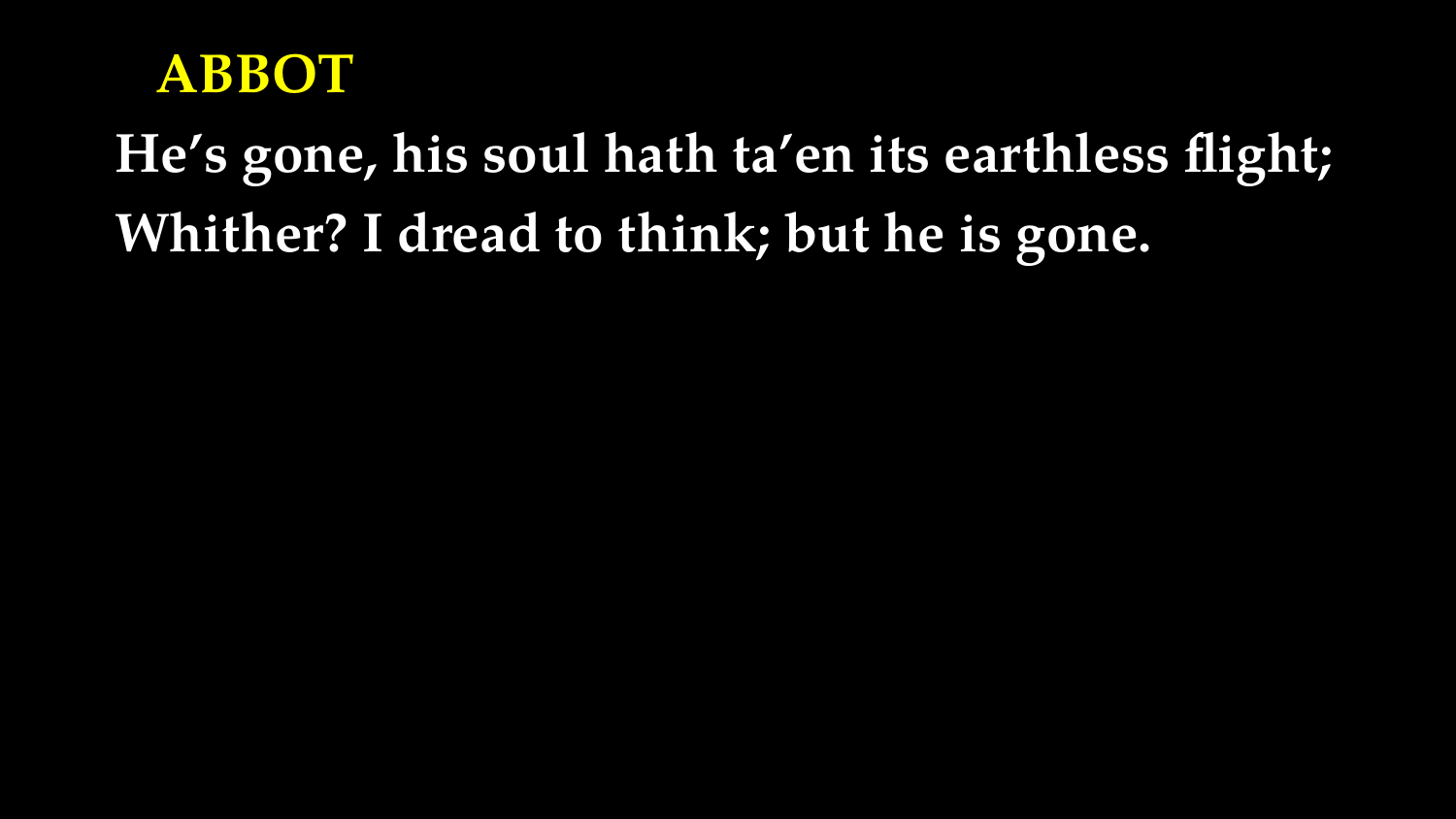

# ABBOT He’s gone, his soul hath ta’en its earthless flight; Whither? I dread to think; but he is gone.